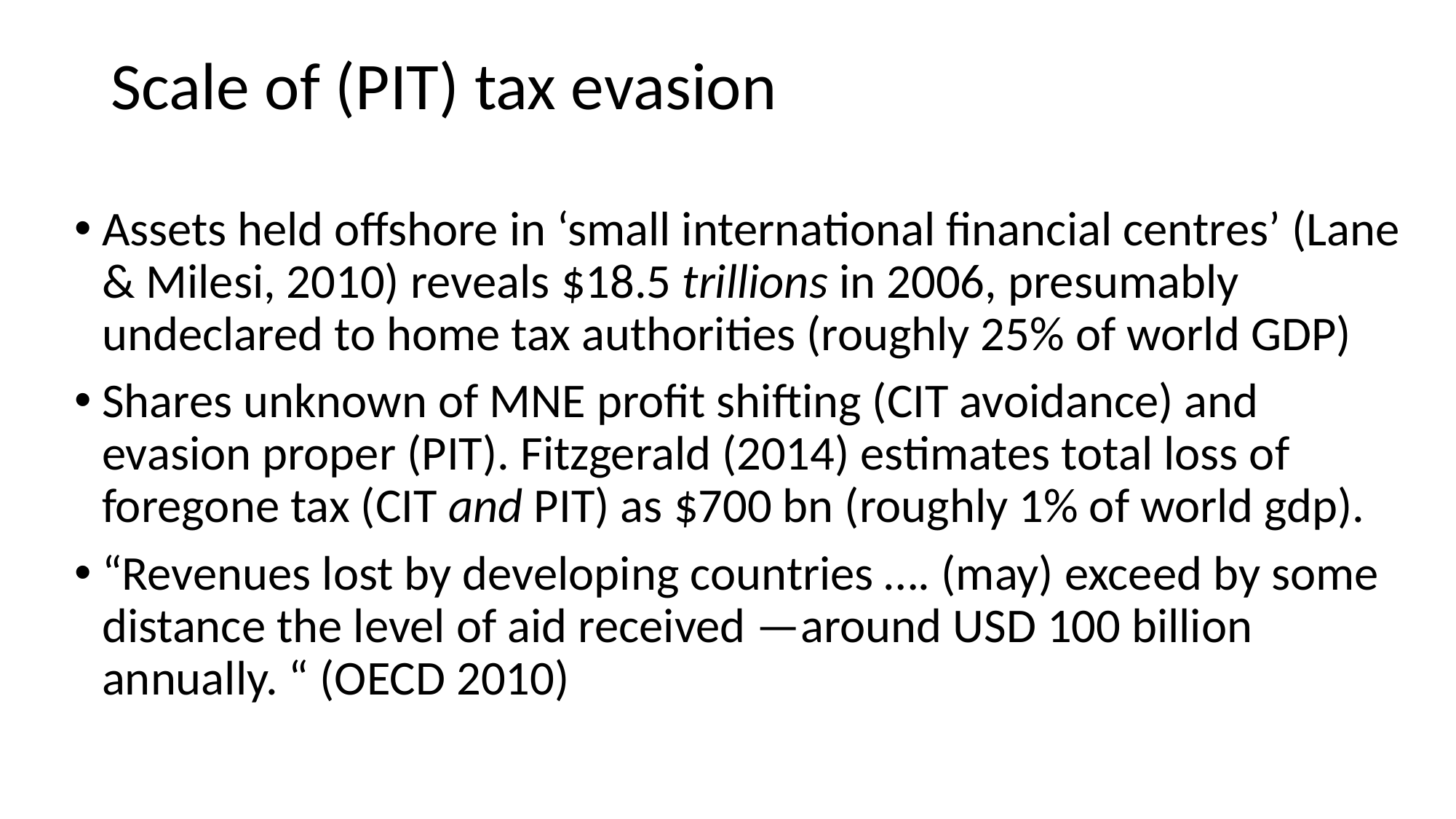

# Scale of (PIT) tax evasion
Assets held offshore in ‘small international financial centres’ (Lane & Milesi, 2010) reveals $18.5 trillions in 2006, presumably undeclared to home tax authorities (roughly 25% of world GDP)
Shares unknown of MNE profit shifting (CIT avoidance) and evasion proper (PIT). Fitzgerald (2014) estimates total loss of foregone tax (CIT and PIT) as $700 bn (roughly 1% of world gdp).
“Revenues lost by developing countries …. (may) exceed by some distance the level of aid received —around USD 100 billion annually. “ (OECD 2010)